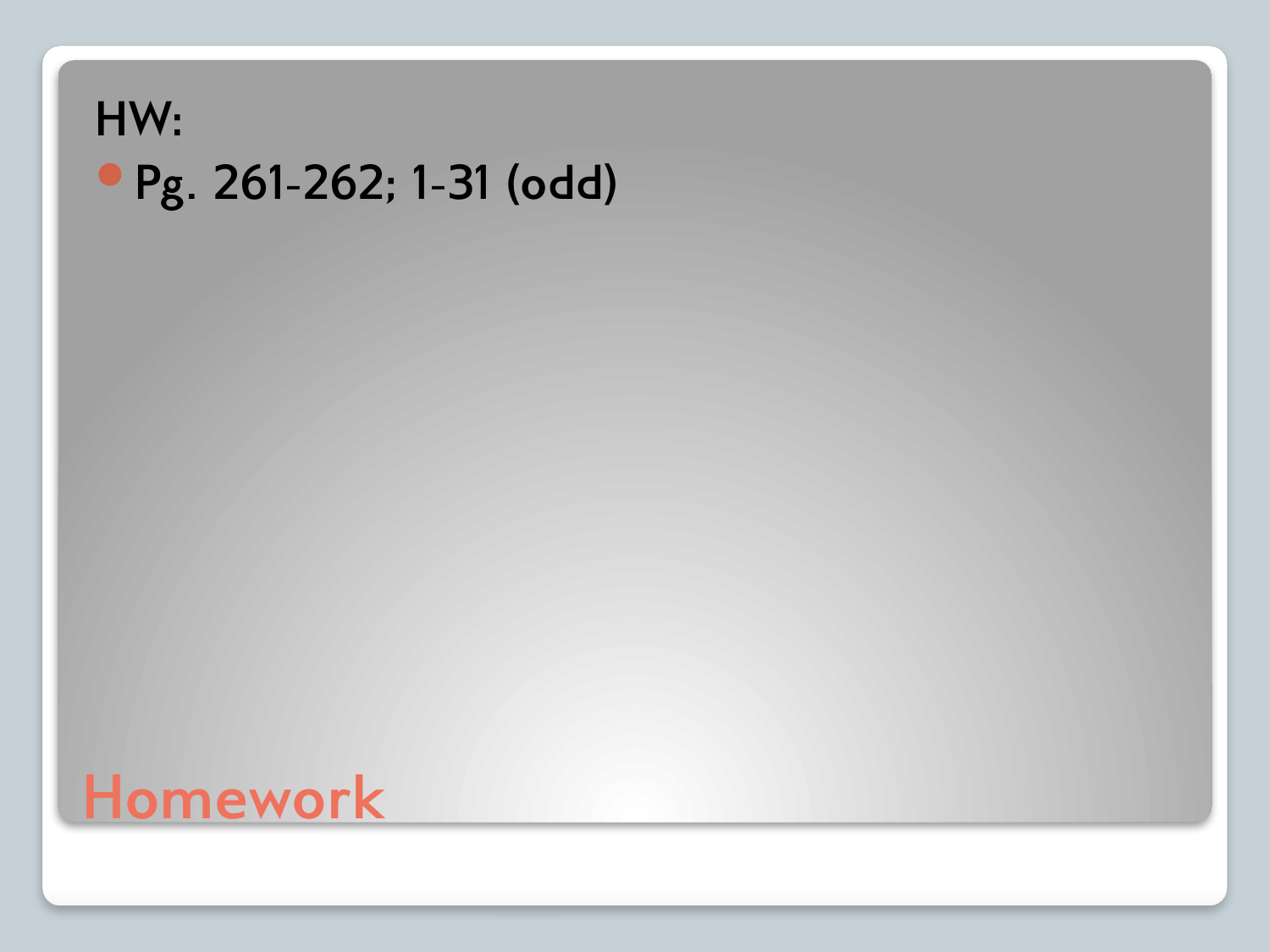

HW:
Pg. 261-262; 1-31 (odd)
# Homework